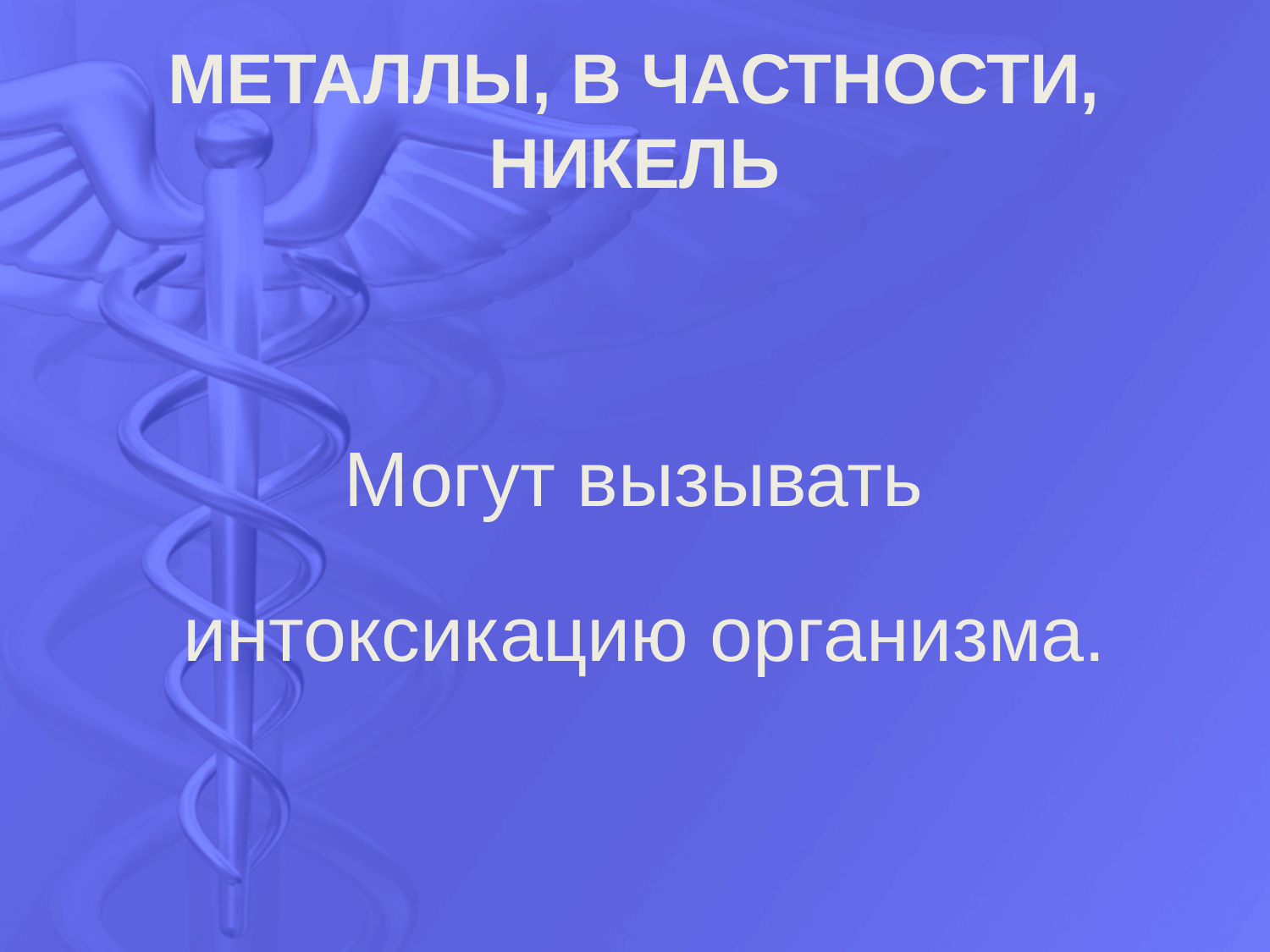

# МЕТАЛЛЫ, В ЧАСТНОСТИ, НИКЕЛЬ
Могут вызывать
интоксикацию организма.